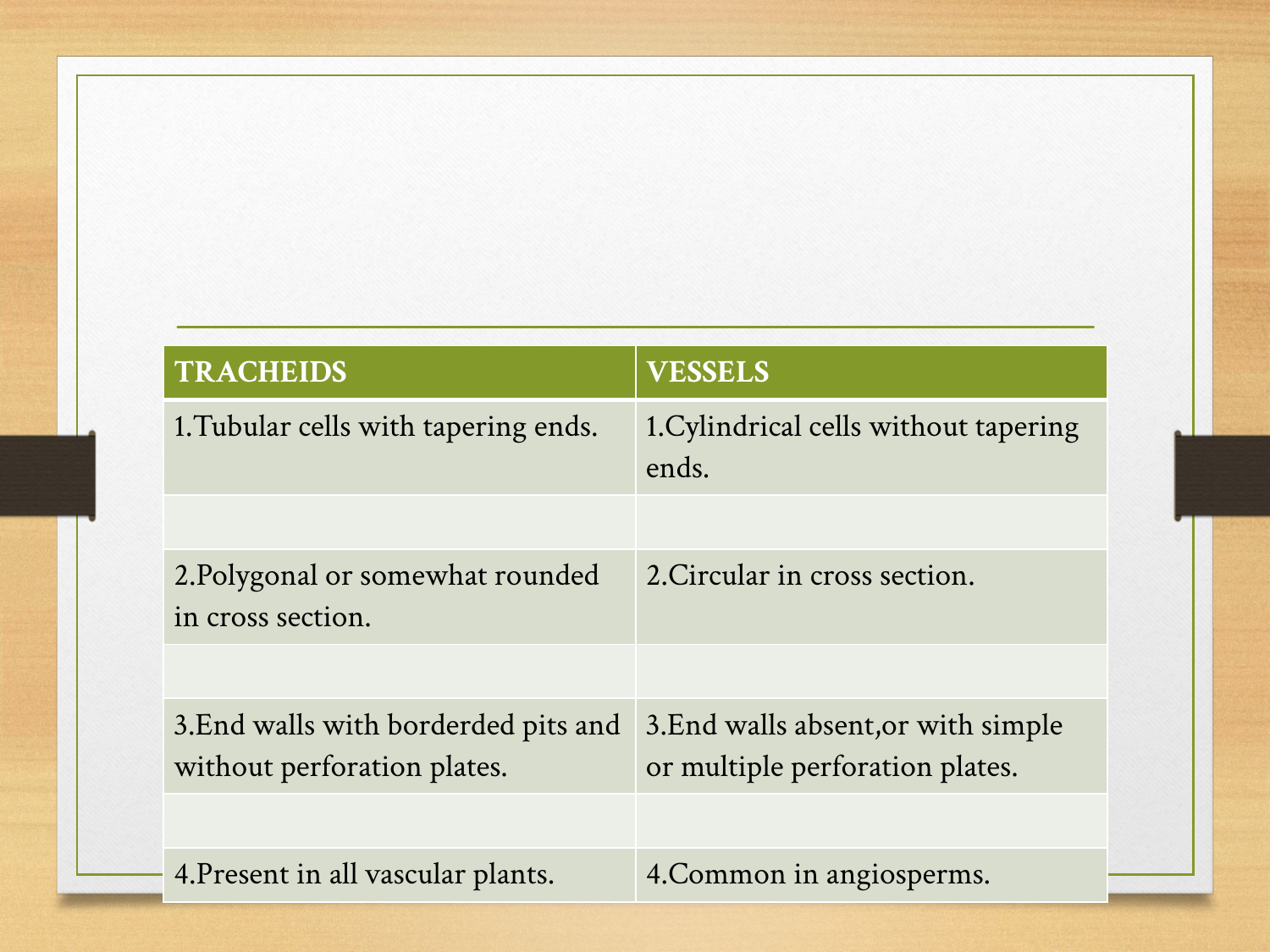

#
| TRACHEIDS | VESSELS |
| --- | --- |
| 1.Tubular cells with tapering ends. | 1.Cylindrical cells without tapering ends. |
|  |  |
| 2.Polygonal or somewhat rounded in cross section. | 2.Circular in cross section. |
|  |  |
| 3.End walls with borderded pits and without perforation plates. | 3.End walls absent,or with simple or multiple perforation plates. |
|  |  |
| 4.Present in all vascular plants. | 4.Common in angiosperms. |